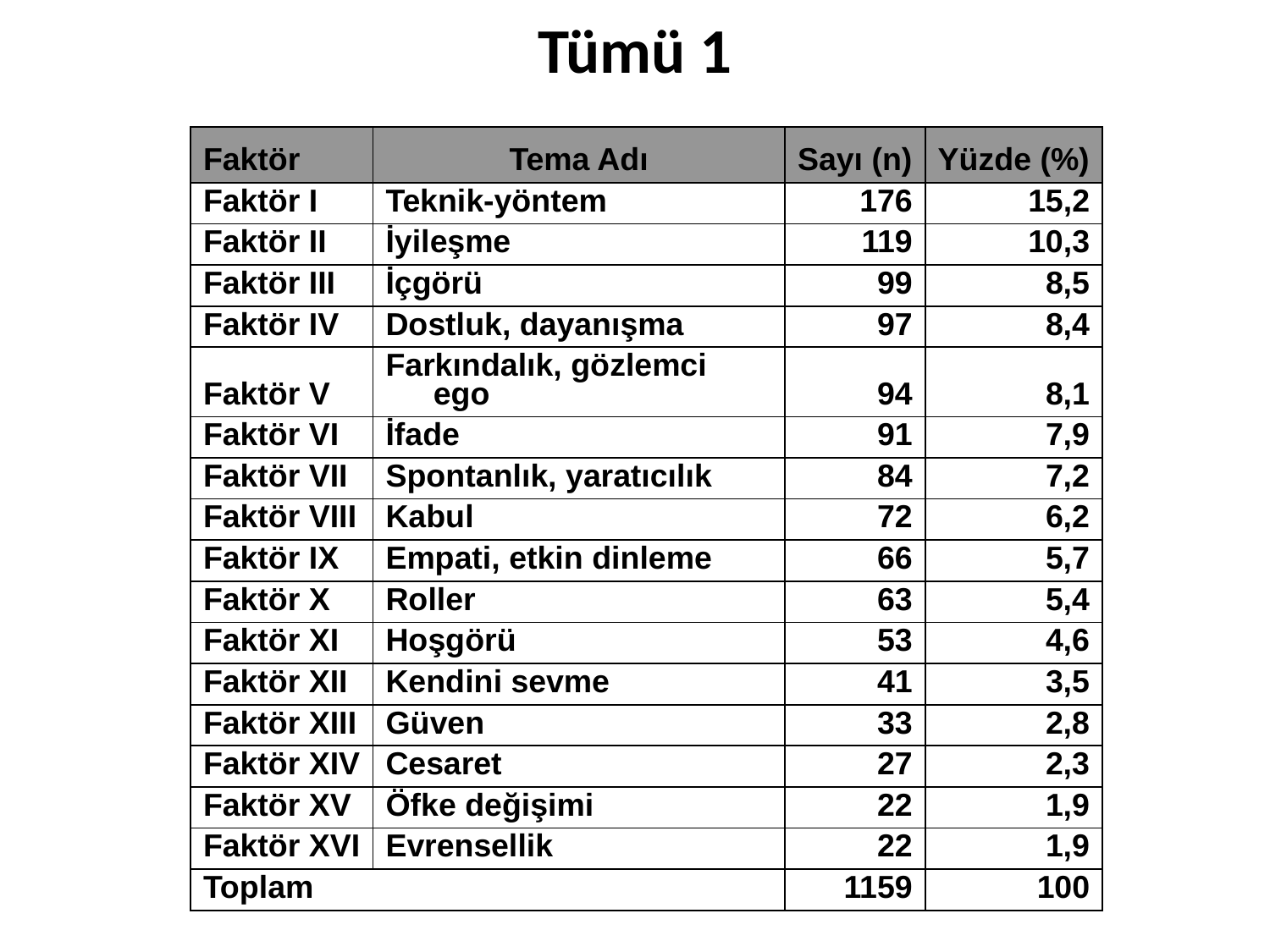

# Tümü 1
| Faktör | Tema Adı | Sayı (n) | Yüzde (%) |
| --- | --- | --- | --- |
| Faktör I | Teknik-yöntem | 176 | 15,2 |
| Faktör II | İyileşme | 119 | 10,3 |
| Faktör III | İçgörü | 99 | 8,5 |
| Faktör IV | Dostluk, dayanışma | 97 | 8,4 |
| Faktör V | Farkındalık, gözlemci ego | 94 | 8,1 |
| Faktör VI | İfade | 91 | 7,9 |
| Faktör VII | Spontanlık, yaratıcılık | 84 | 7,2 |
| Faktör VIII | Kabul | 72 | 6,2 |
| Faktör IX | Empati, etkin dinleme | 66 | 5,7 |
| Faktör X | Roller | 63 | 5,4 |
| Faktör XI | Hoşgörü | 53 | 4,6 |
| Faktör XII | Kendini sevme | 41 | 3,5 |
| Faktör XIII | Güven | 33 | 2,8 |
| Faktör XIV | Cesaret | 27 | 2,3 |
| Faktör XV | Öfke değişimi | 22 | 1,9 |
| Faktör XVI | Evrensellik | 22 | 1,9 |
| Toplam |  | 1159 | 100 |